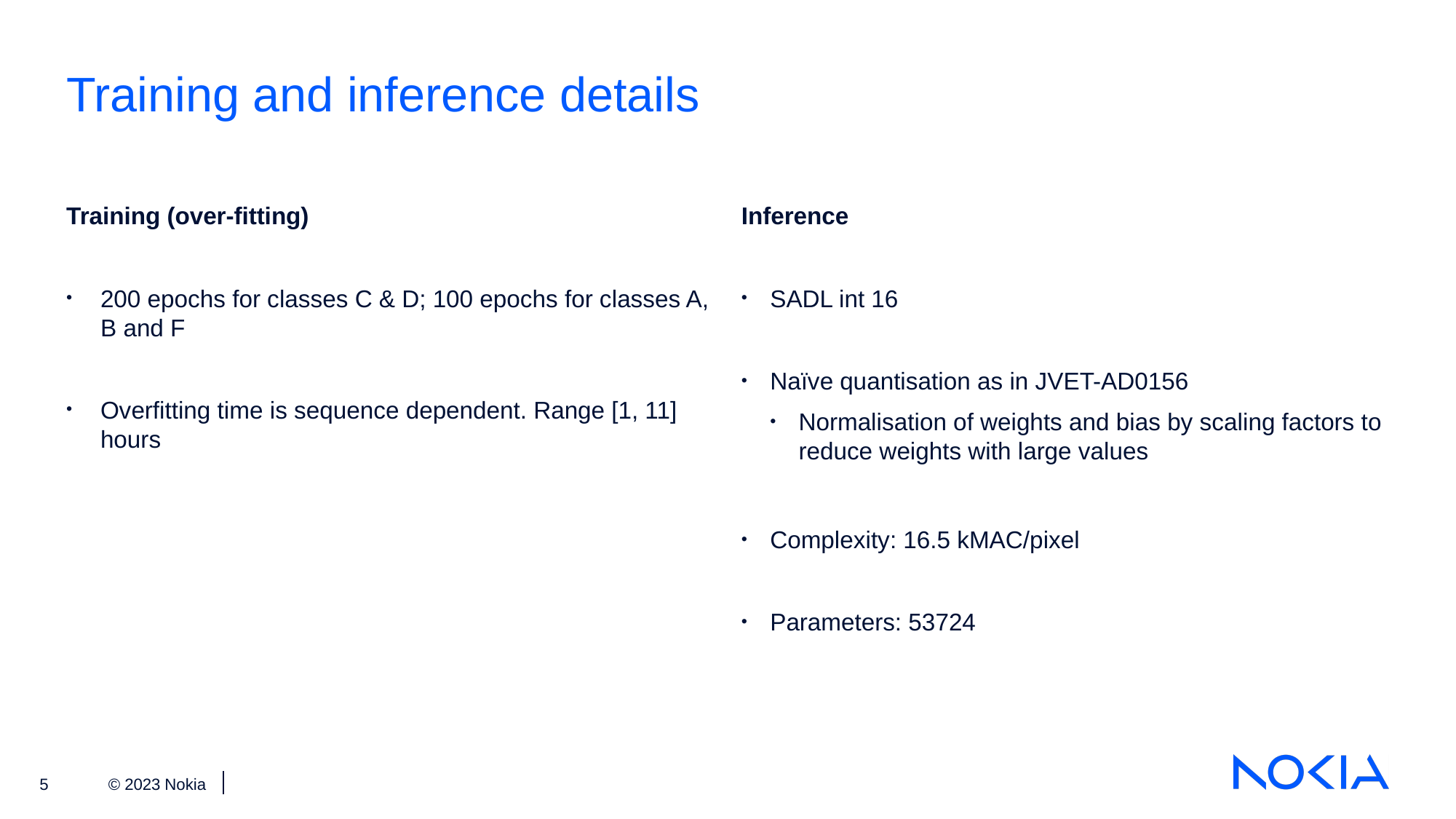

Training and inference details

Training (over-fitting)

200 epochs for classes C & D; 100 epochs for classes A, B and F

Overfitting time is sequence dependent. Range [1, 11] hours

Inference

SADL int 16

Naïve quantisation as in JVET-AD0156
Normalisation of weights and bias by scaling factors to reduce weights with large values

Complexity: 16.5 kMAC/pixel

Parameters: 53724